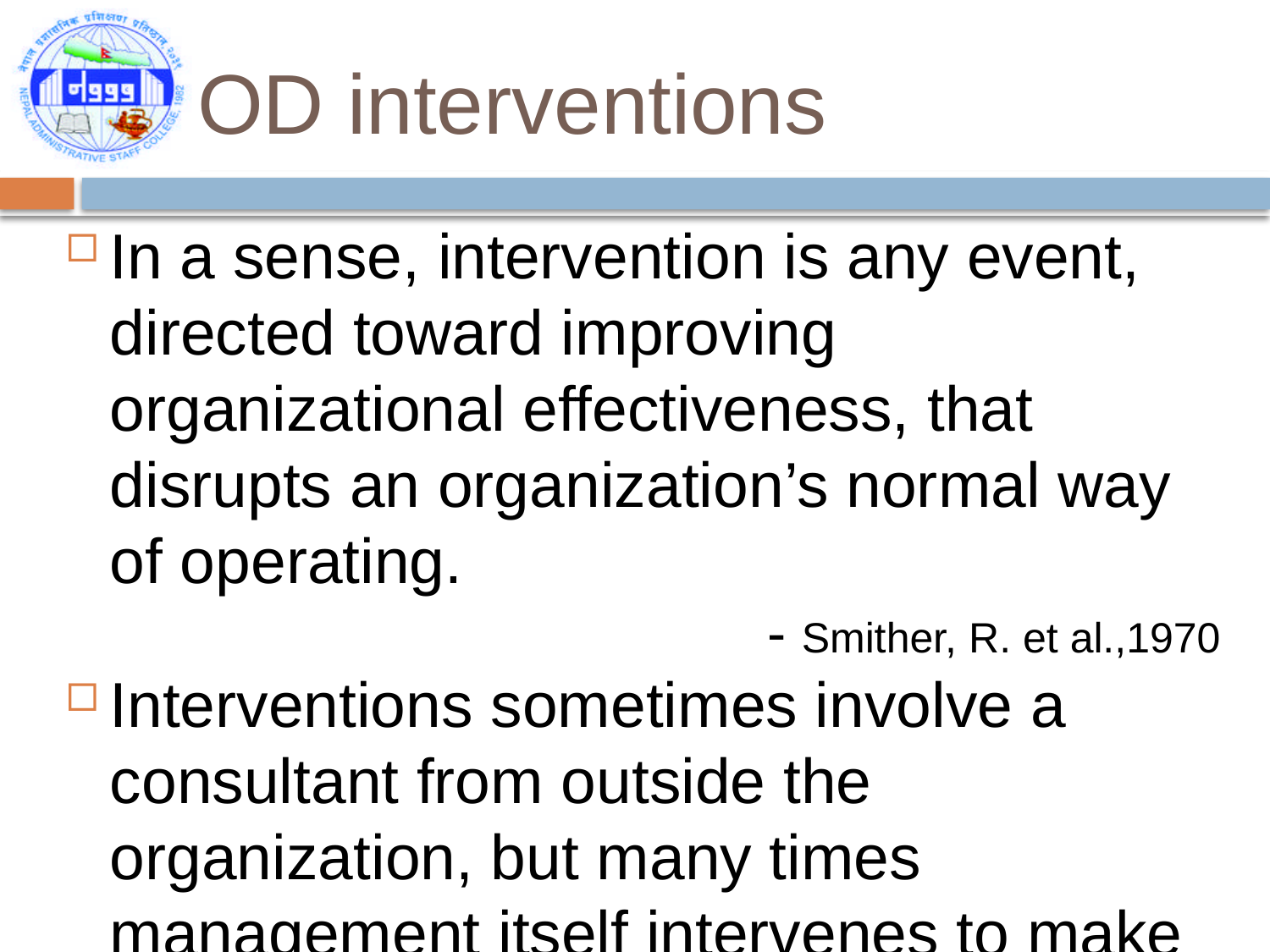

# OD interventions
In a sense, intervention is any event, directed toward improving organizational effectiveness, that disrupts an organization’s normal way of operating.
- Smither, R. et al.,1970
Interventions sometimes involve a consultant from outside the organization, but many times management itself intervenes to make organizational changes.